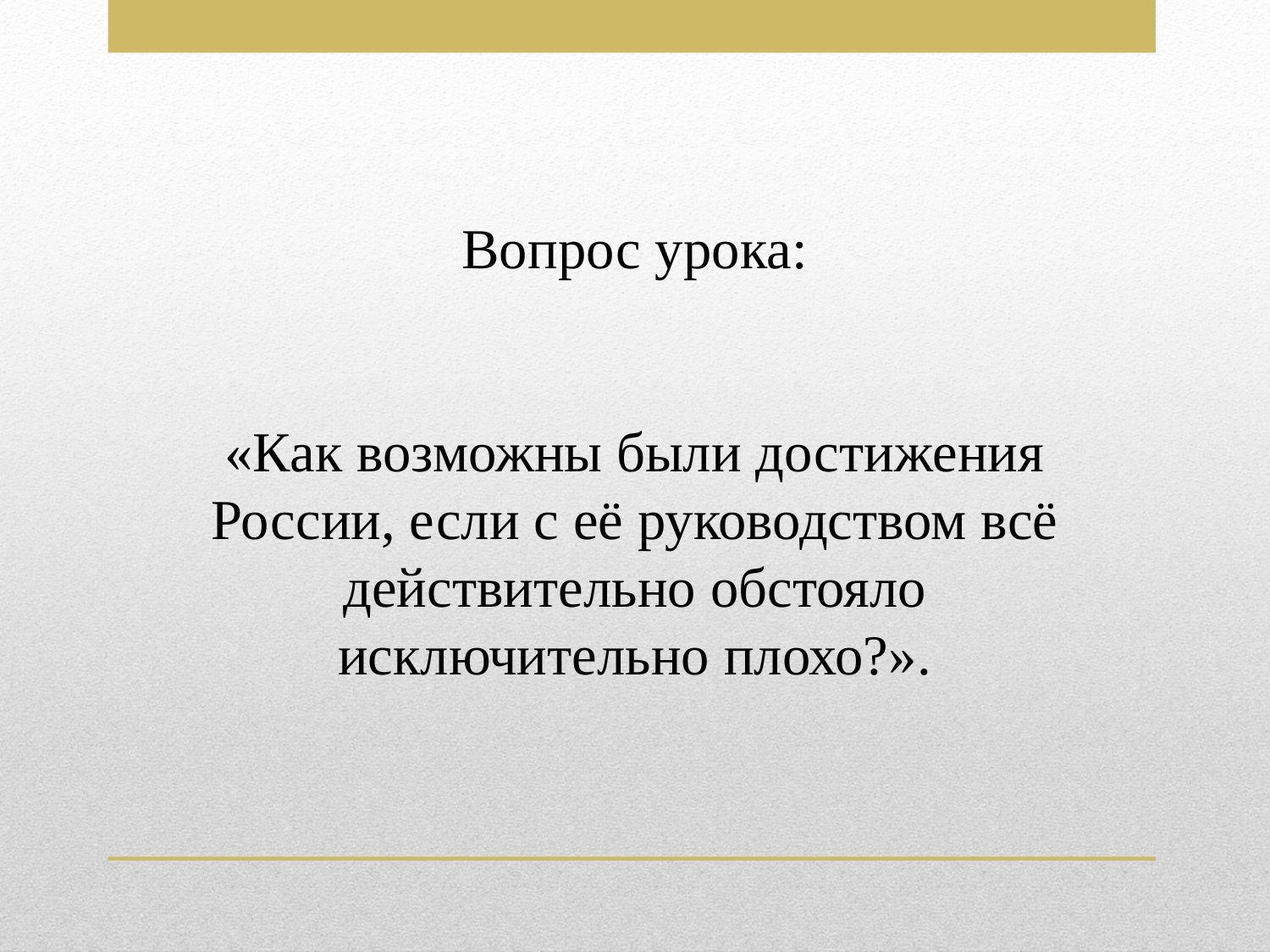

Вопрос урока:

«Как возможны были достижения России, если с её руководством всё действительно обстояло исключительно плохо?».